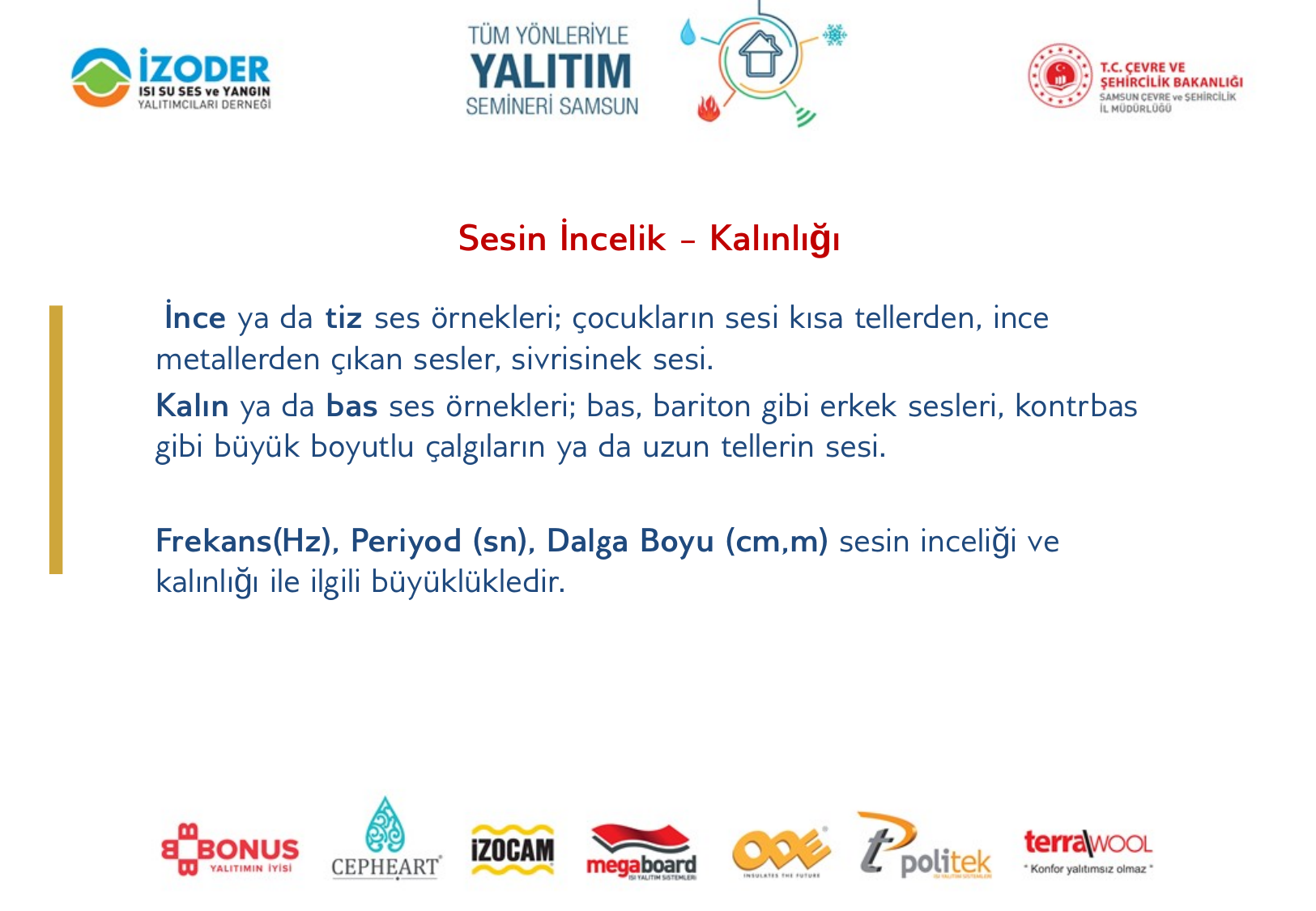

Sesin İncelik – Kalınlığı
 İnce ya da tiz ses örnekleri; çocukların sesi kısa tellerden, ince metallerden çıkan sesler, sivrisinek sesi.
Kalın ya da bas ses örnekleri; bas, bariton gibi erkek sesleri, kontrbas gibi büyük boyutlu çalgıların ya da uzun tellerin sesi.

Frekans(Hz), Periyod (sn), Dalga Boyu (cm,m) sesin inceliği ve kalınlığı ile ilgili büyüklükledir.